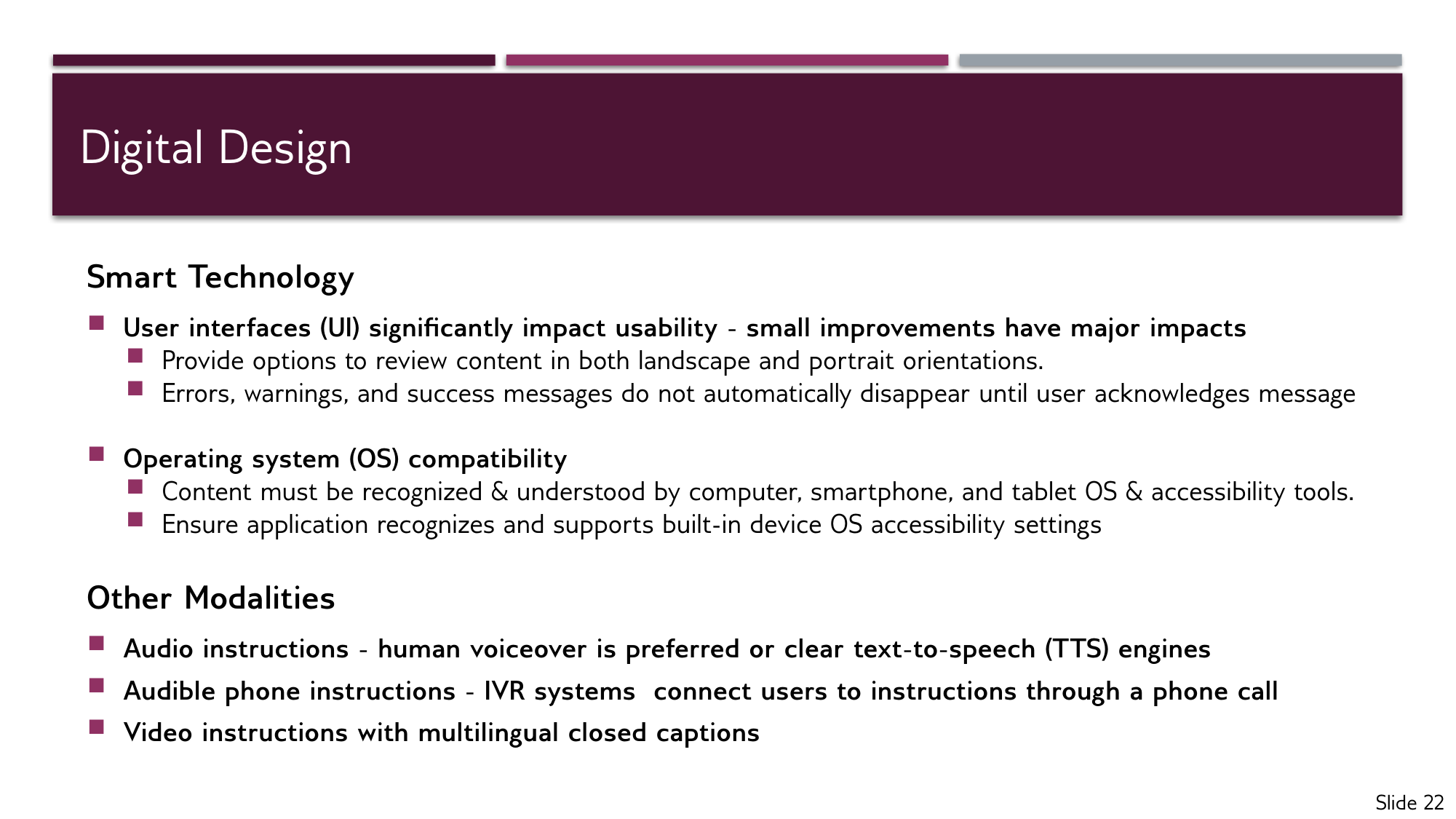

# Digital Design
Smart Technology
User interfaces (UI) significantly impact usability - small improvements have major impacts
Provide options to review content in both landscape and portrait orientations.
Errors, warnings, and success messages do not automatically disappear until user acknowledges message

Operating system (OS) compatibility
Content must be recognized & understood by computer, smartphone, and tablet OS & accessibility tools.
Ensure application recognizes and supports built-in device OS accessibility settings

Other Modalities
Audio instructions - human voiceover is preferred or clear text-to-speech (TTS) engines
Audible phone instructions - IVR systems  connect users to instructions through a phone call
Video instructions with multilingual closed captions
Slide 22